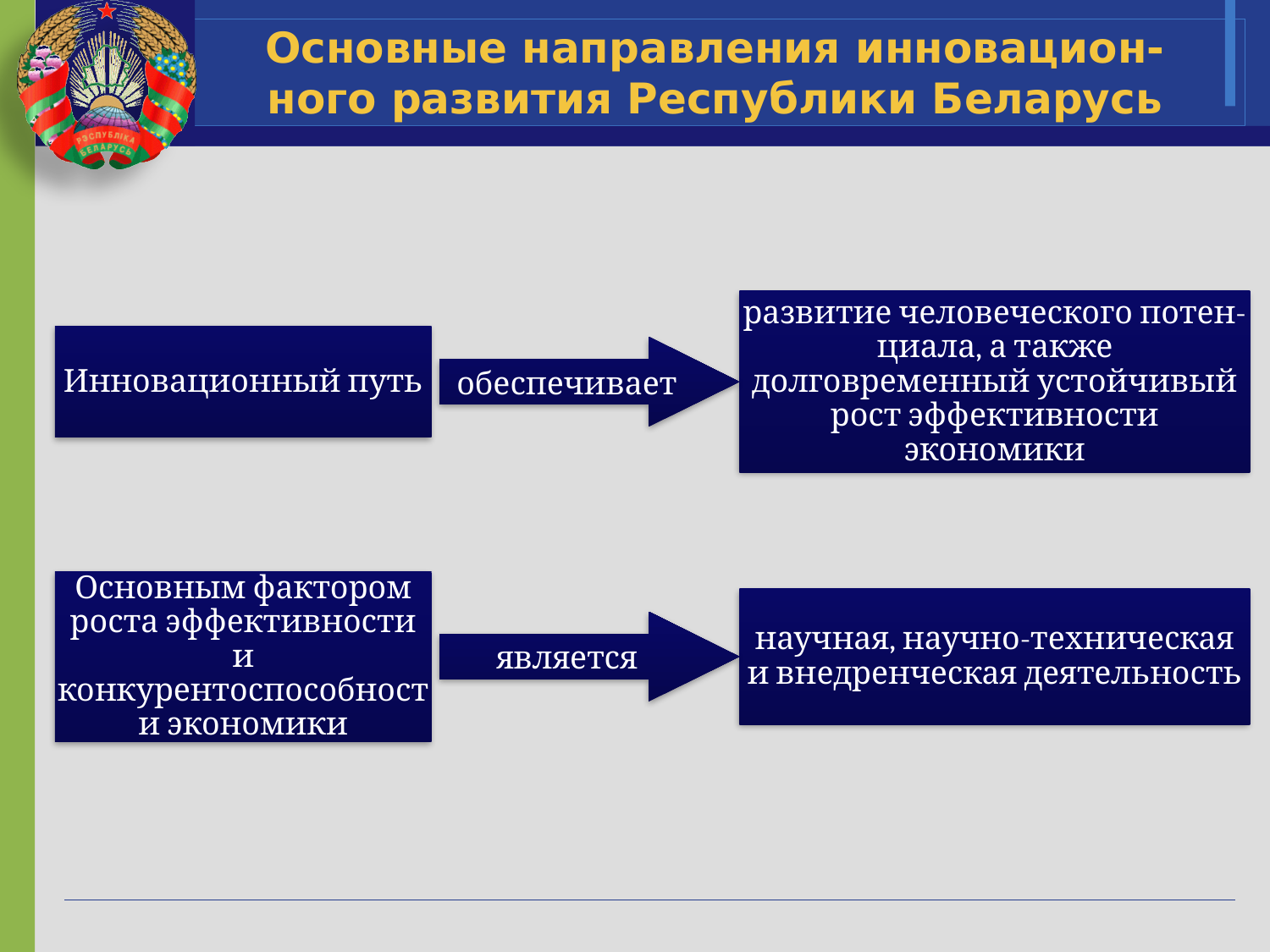

# Основные направления инновацион-ного развития Республики Беларусь

развитие человеческого потен-циала, а также долговременный устойчивый рост эффективности экономики

Инновационный путь
обеспечивает

Основным фактором роста эффективности и конкурентоспособности экономики

научная, научно-техническая и внедренческая деятельность
является